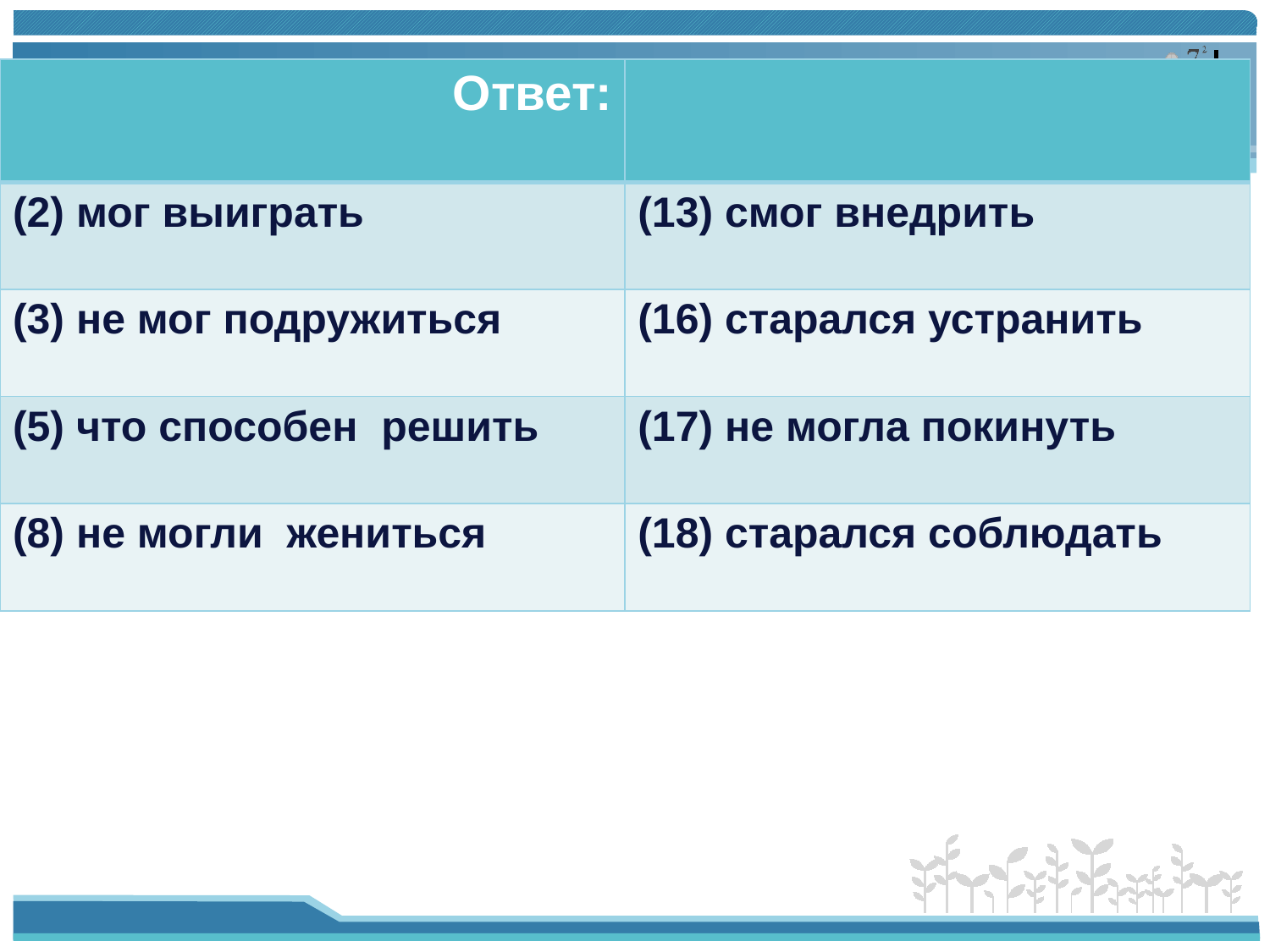

| Ответ: |  |
| --- | --- |
| (2) мог выиграть | (13) смог внедрить |
| (3) не мог подружиться | (16) старался устранить |
| (5) что способен решить | (17) не могла покинуть |
| (8) не могли жениться | (18) старался соблюдать |

#